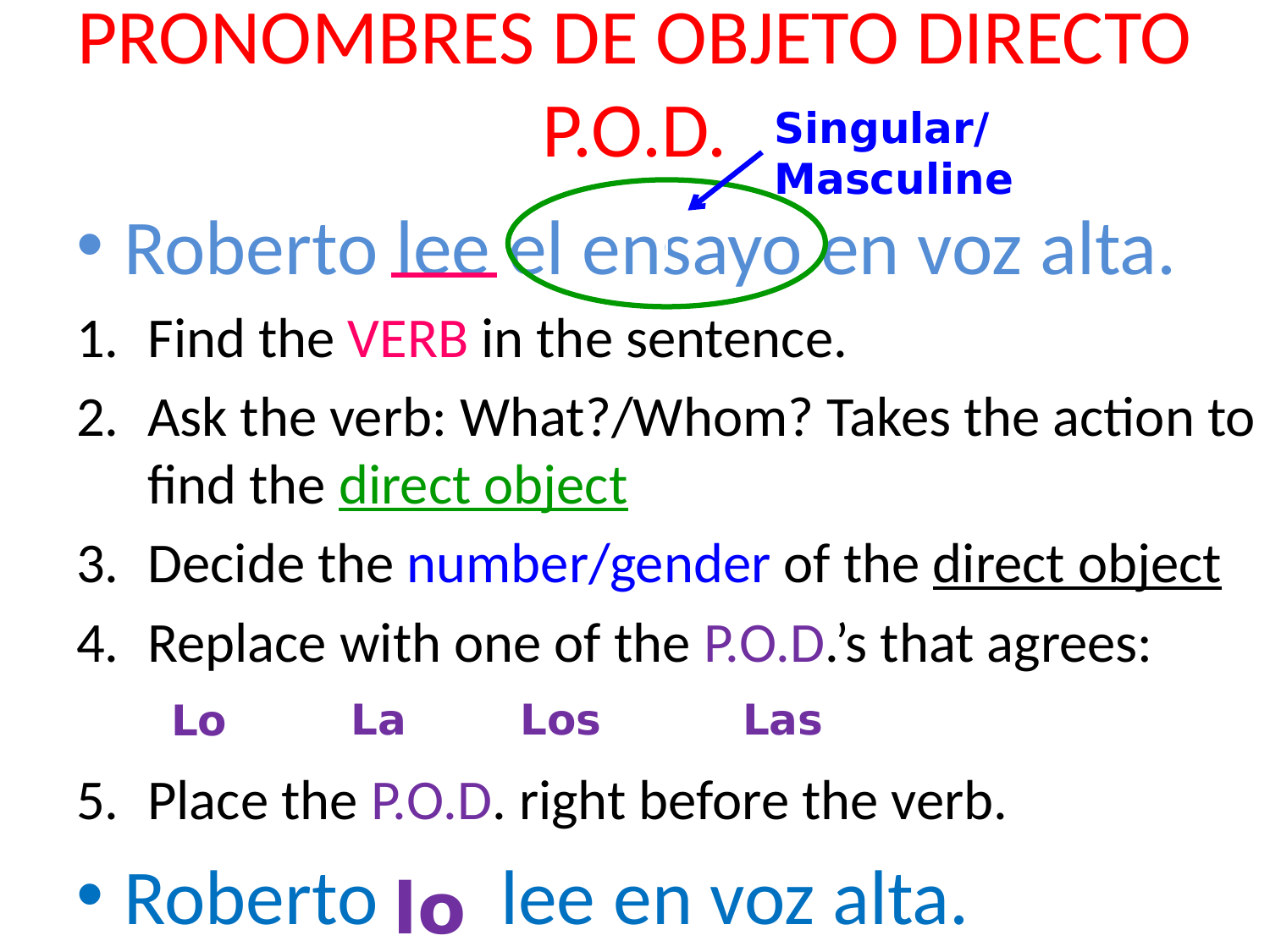

# PRONOMBRES DE OBJETO DIRECTO P.O.D.
Singular/Masculine
l
Roberto lee el ensayo en voz alta.
Find the VERB in the sentence.
Ask the verb: What?/Whom? Takes the action to find the direct object
Decide the number/gender of the direct object
Replace with one of the P.O.D.’s that agrees:

Place the P.O.D. right before the verb.
Roberto       lee en voz alta.
La
Los
Las
Lo
lo